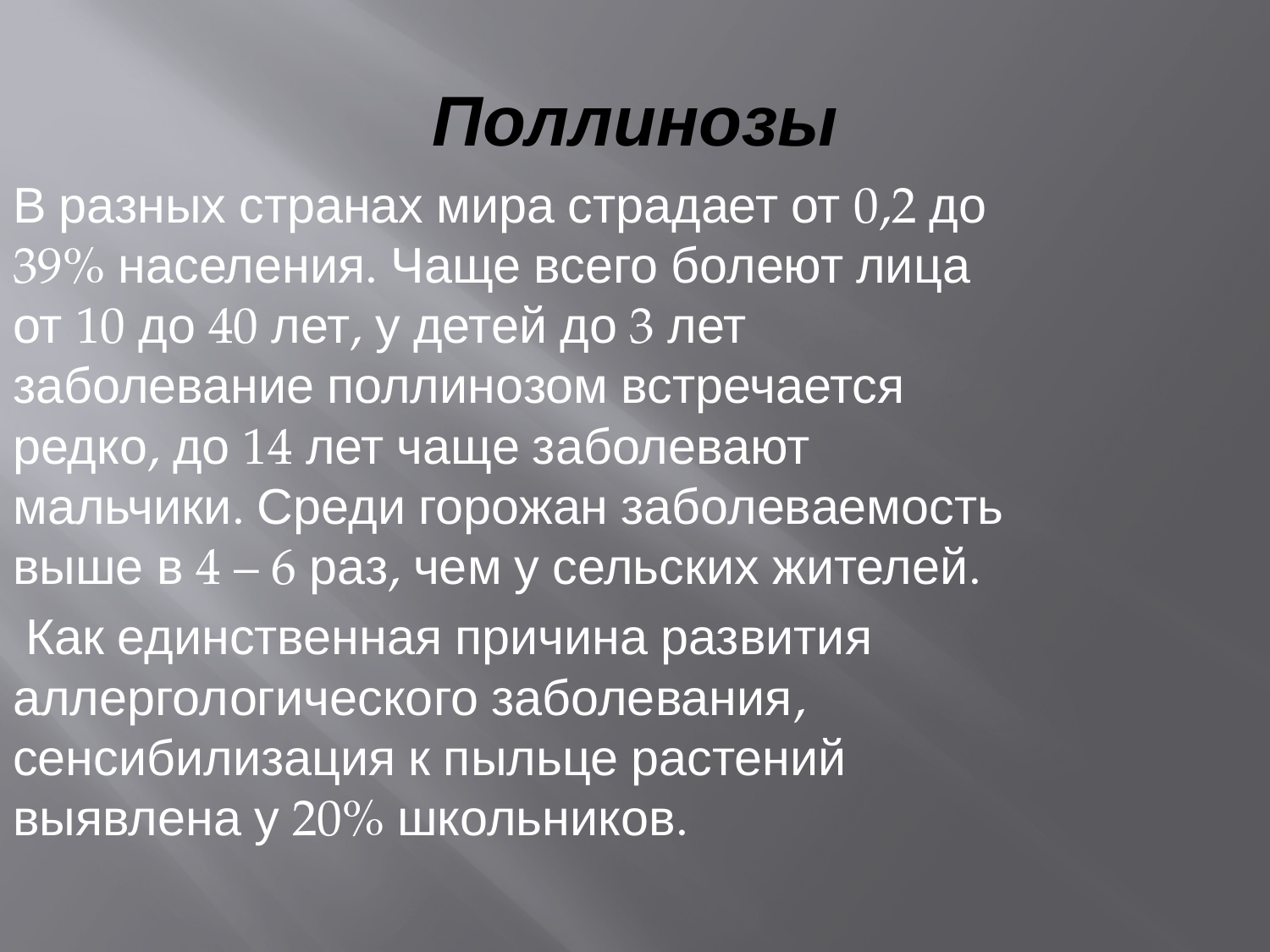

# Поллинозы
В разных странах мира страдает от 0,2 до 39% населения. Чаще всего болеют лица от 10 до 40 лет, у детей до 3 лет заболевание поллинозом встречается редко, до 14 лет чаще заболевают мальчики. Среди горожан заболеваемость выше в 4 – 6 раз, чем у сельских жителей.
 Как единственная причина развития аллергологического заболевания, сенсибилизация к пыльце растений выявлена у 20% школьников.